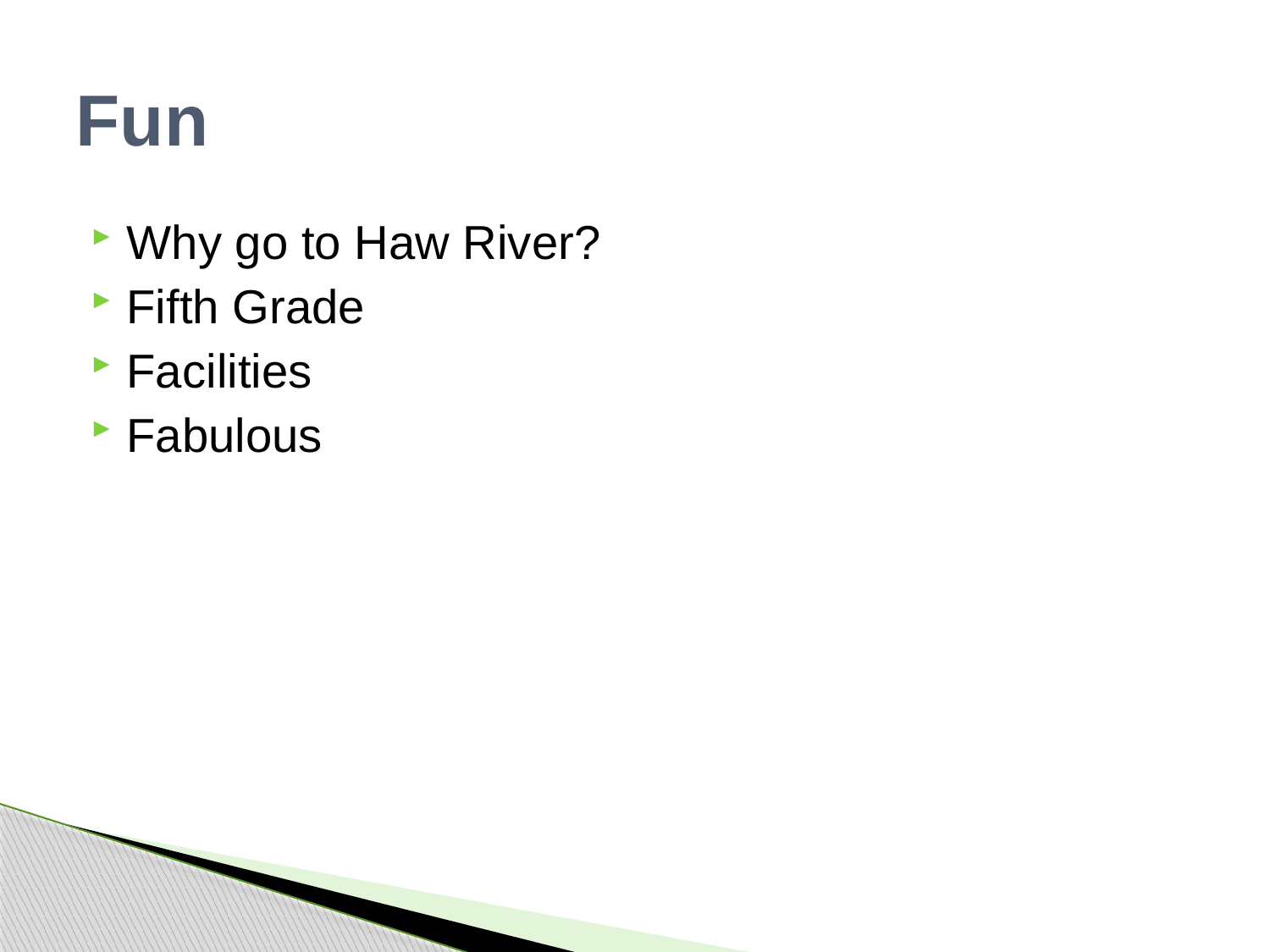

# Fun
Why go to Haw River?
Fifth Grade
Facilities
Fabulous